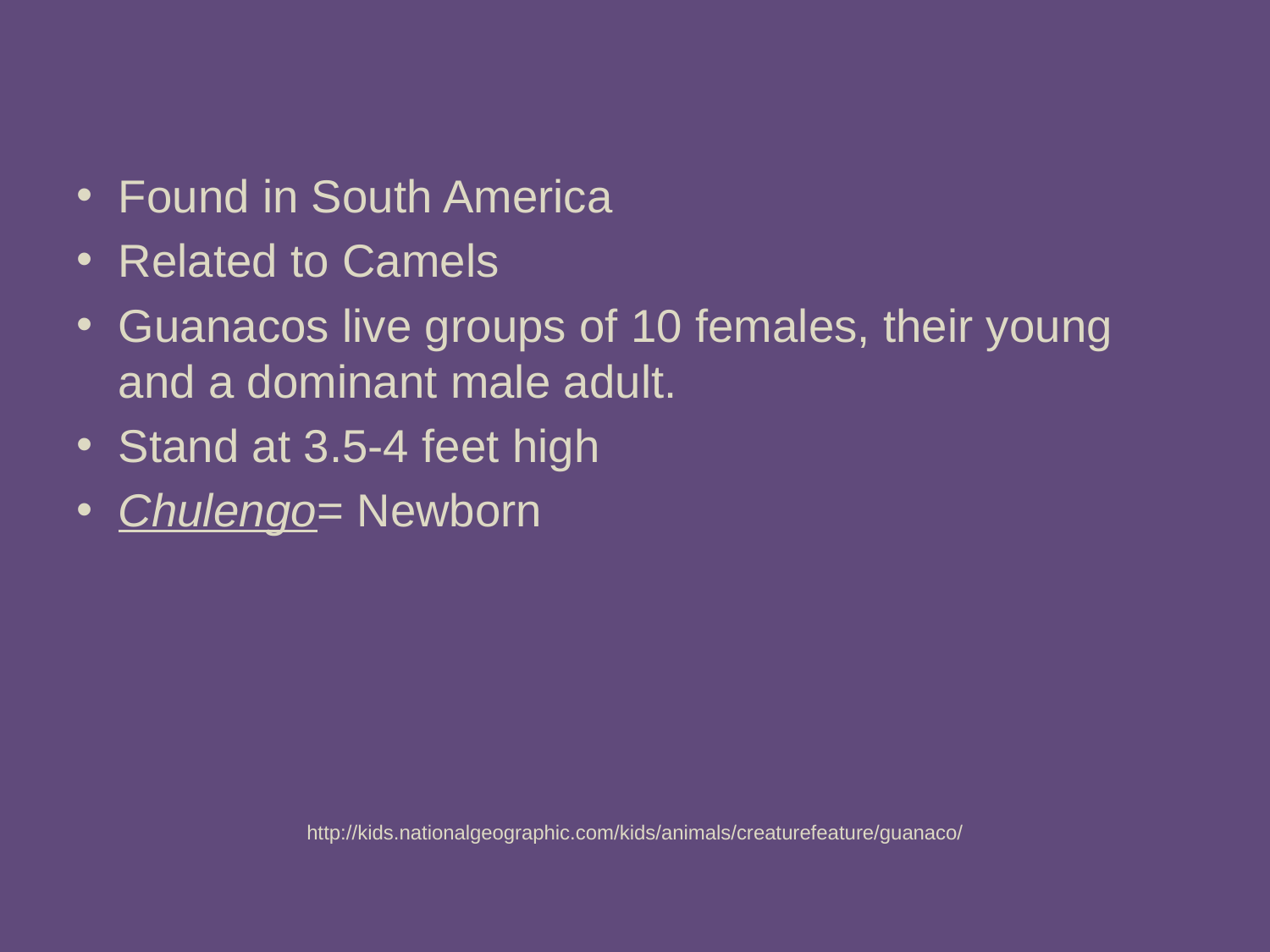

Found in South America
Related to Camels
Guanacos live groups of 10 females, their young and a dominant male adult.
Stand at 3.5-4 feet high
Chulengo= Newborn

http://kids.nationalgeographic.com/kids/animals/creaturefeature/guanaco/